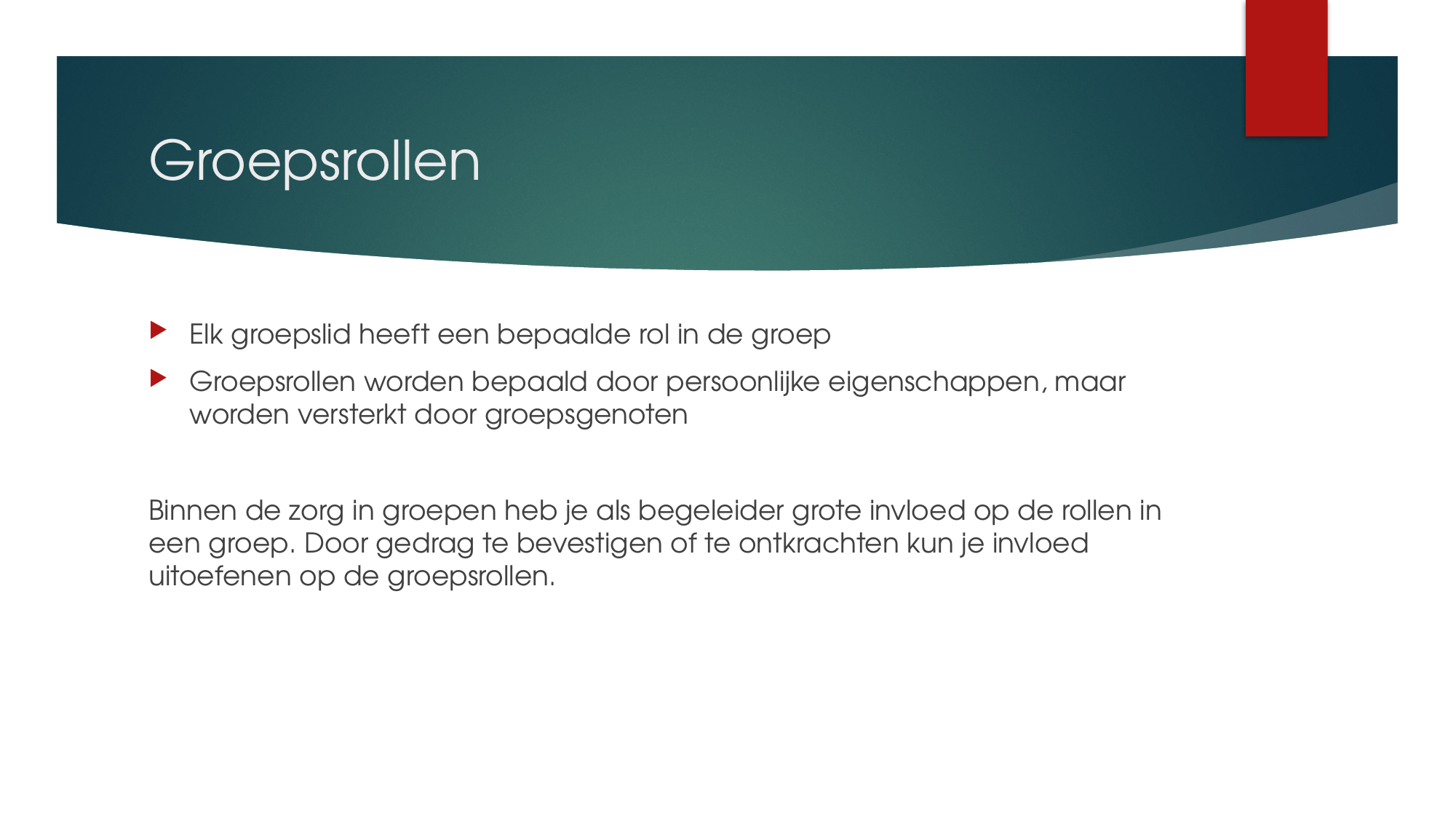

# Groepsrollen
Elk groepslid heeft een bepaalde rol in de groep
Groepsrollen worden bepaald door persoonlijke eigenschappen, maar worden versterkt door groepsgenoten

Binnen de zorg in groepen heb je als begeleider grote invloed op de rollen in een groep. Door gedrag te bevestigen of te ontkrachten kun je invloed uitoefenen op de groepsrollen.